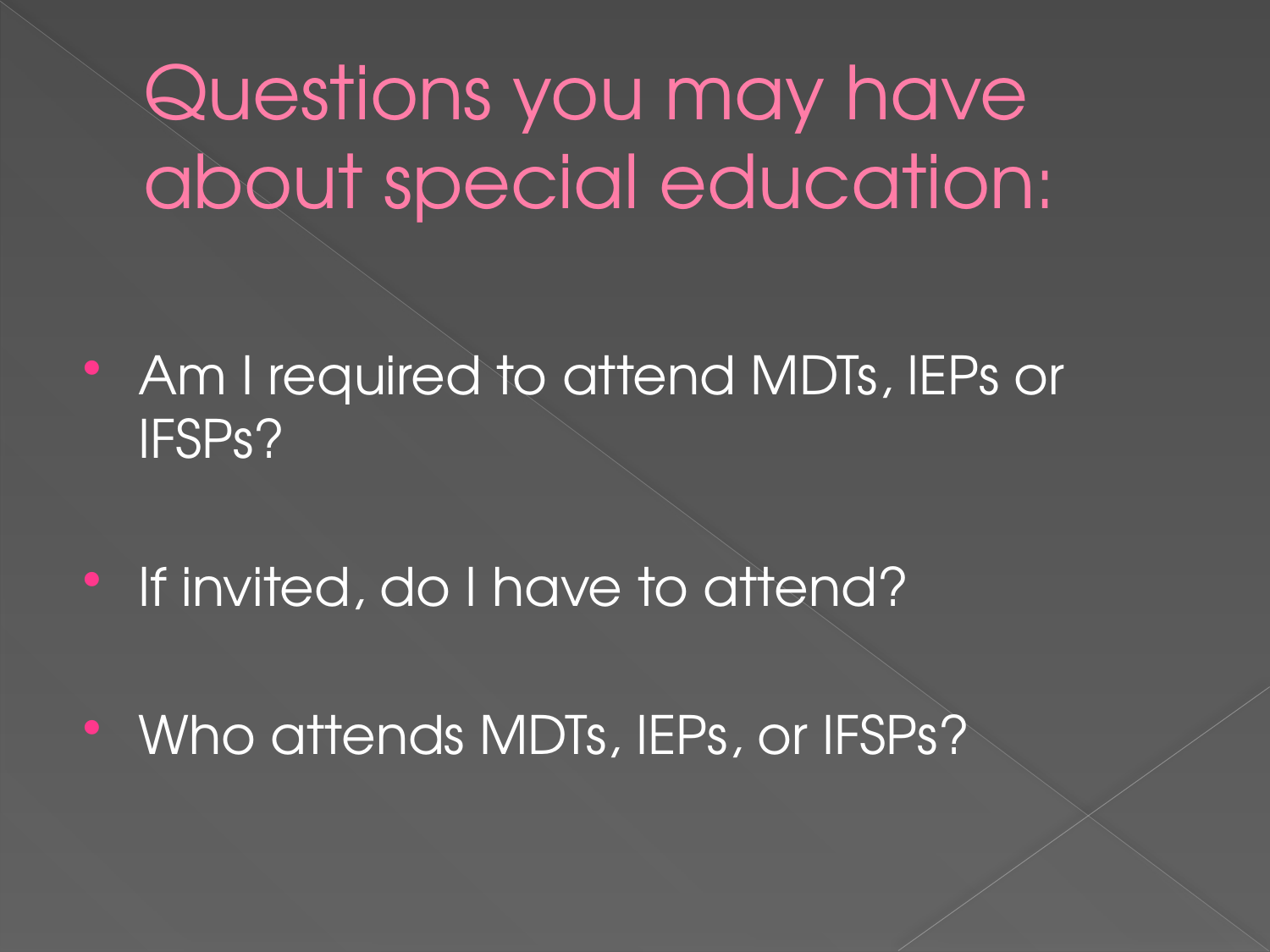

# Questions you may have about special education:

Am I required to attend MDTs, IEPs or IFSPs?

If invited, do I have to attend?

Who attends MDTs, IEPs, or IFSPs?